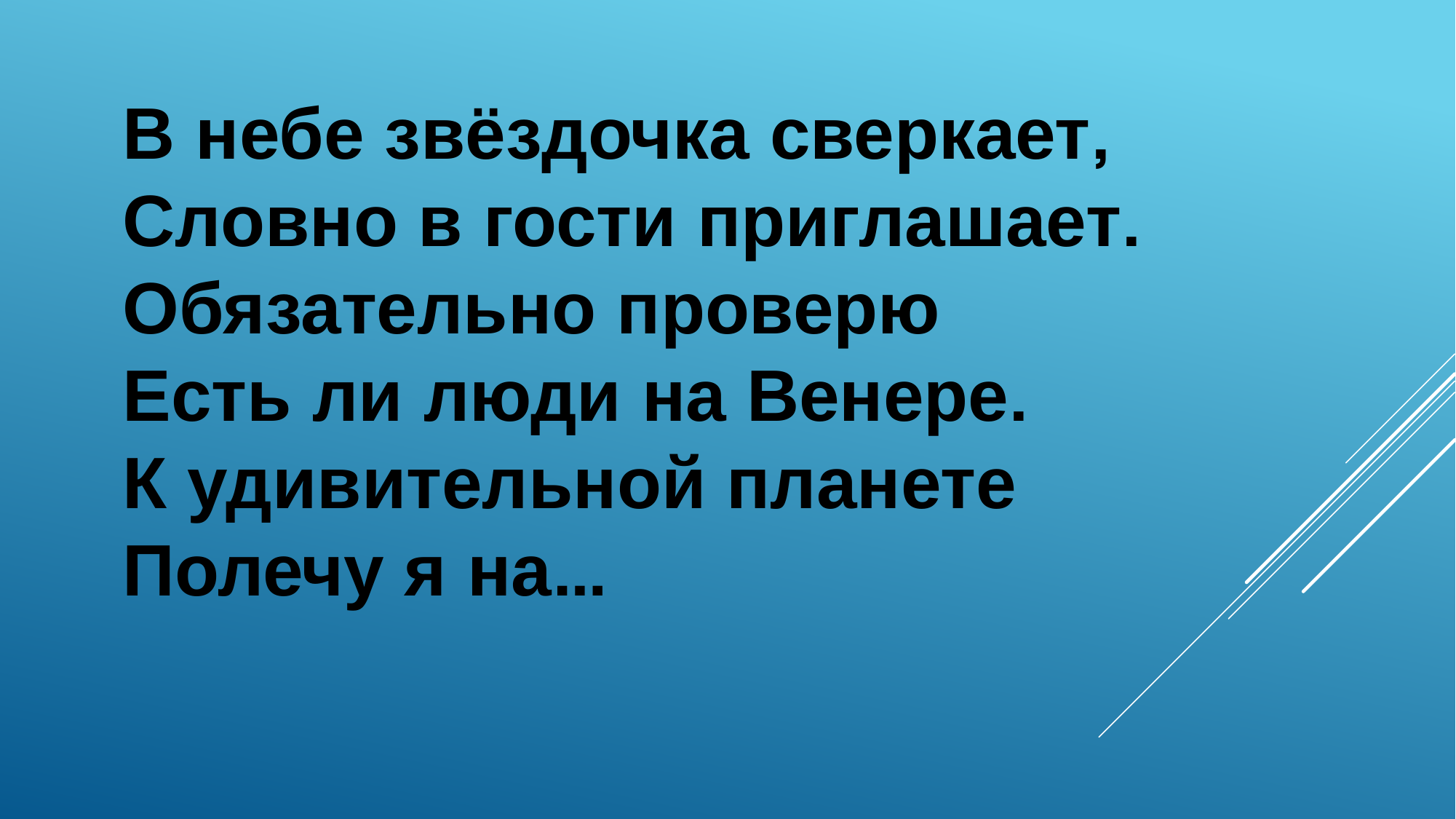

В небе звёздочка сверкает,
Словно в гости приглашает.
Обязательно проверю
Есть ли люди на Венере.
К удивительной планете
Полечу я на…